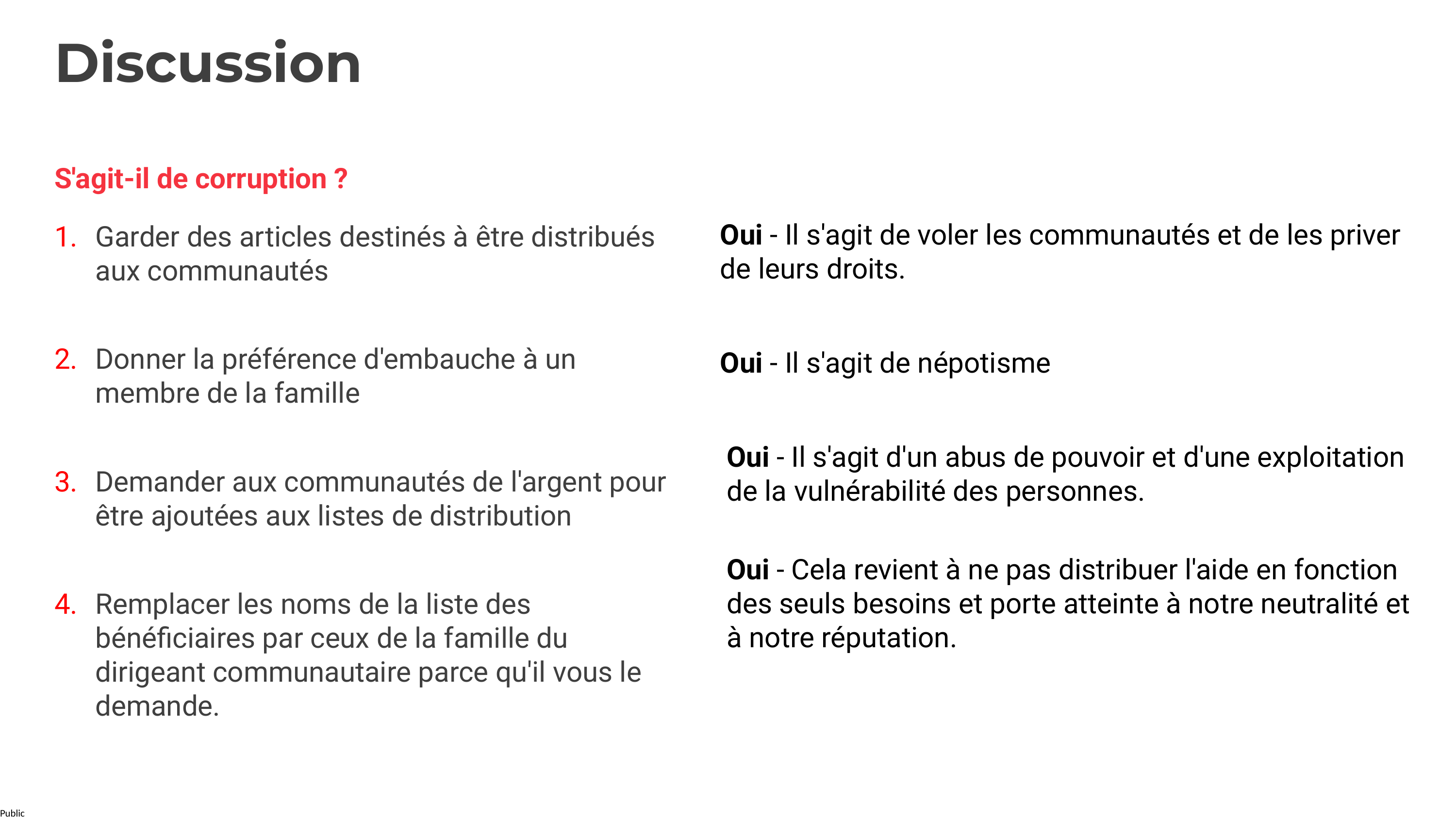

Discussion
S'agit-il de corruption ?
Garder des articles destinés à être distribués aux communautés
Donner la préférence d'embauche à un membre de la famille
Demander aux communautés de l'argent pour être ajoutées aux listes de distribution
Remplacer les noms de la liste des bénéficiaires par ceux de la famille du dirigeant communautaire parce qu'il vous le demande.
Oui - Il s'agit de voler les communautés et de les priver de leurs droits.
Oui - Il s'agit de népotisme
Oui - Il s'agit d'un abus de pouvoir et d'une exploitation de la vulnérabilité des personnes.
Oui - Cela revient à ne pas distribuer l'aide en fonction des seuls besoins et porte atteinte à notre neutralité et à notre réputation.